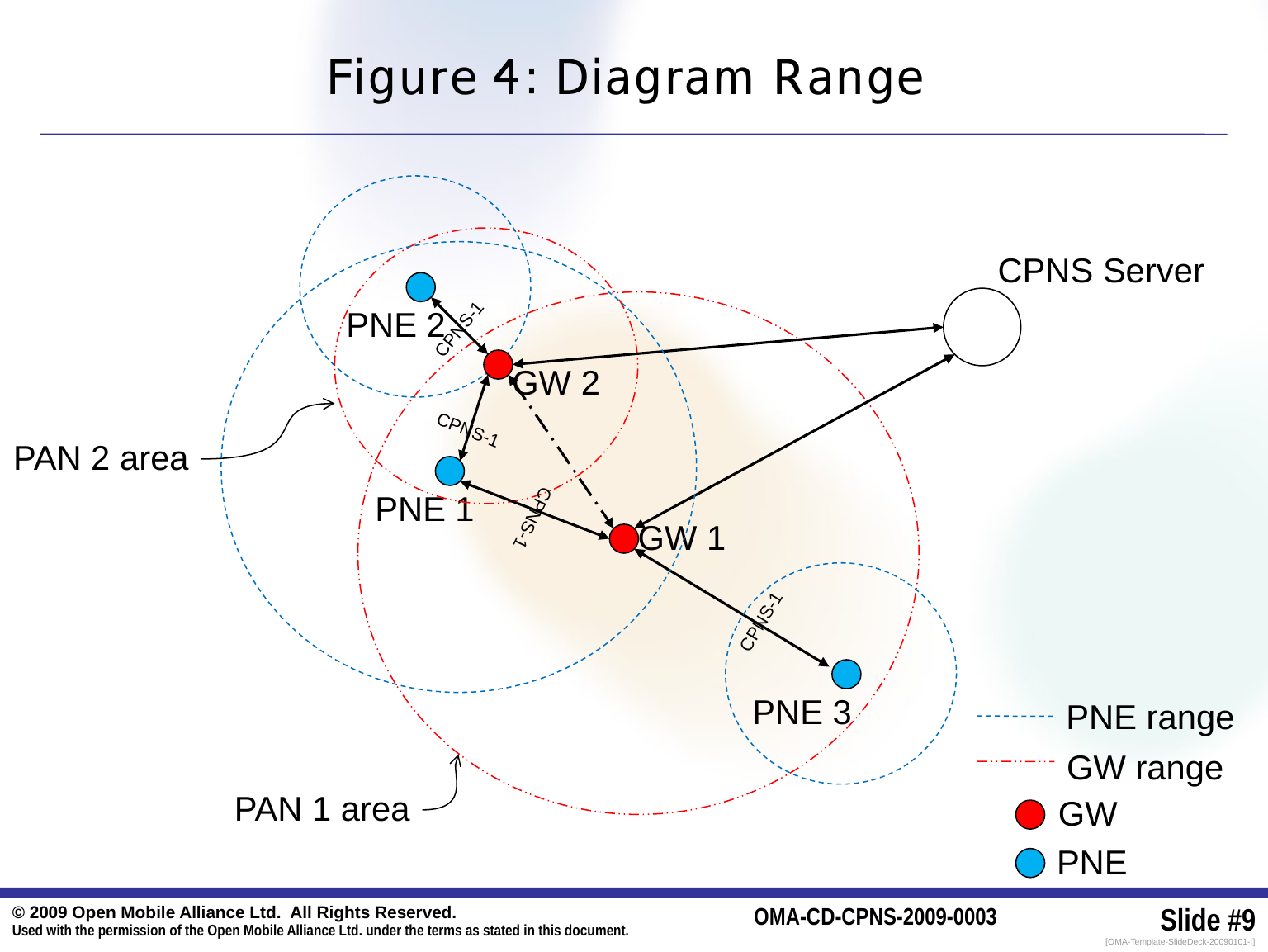

Figure 4: Diagram Range

CPNS Server

PNE 2
CPNS-1

GW 2
CPNS-1
PAN 2 area

PNE 1
CPNS-1
GW 1

CPNS-1

PNE 3
PNE range
GW range
PAN 1 area
GW

PNE